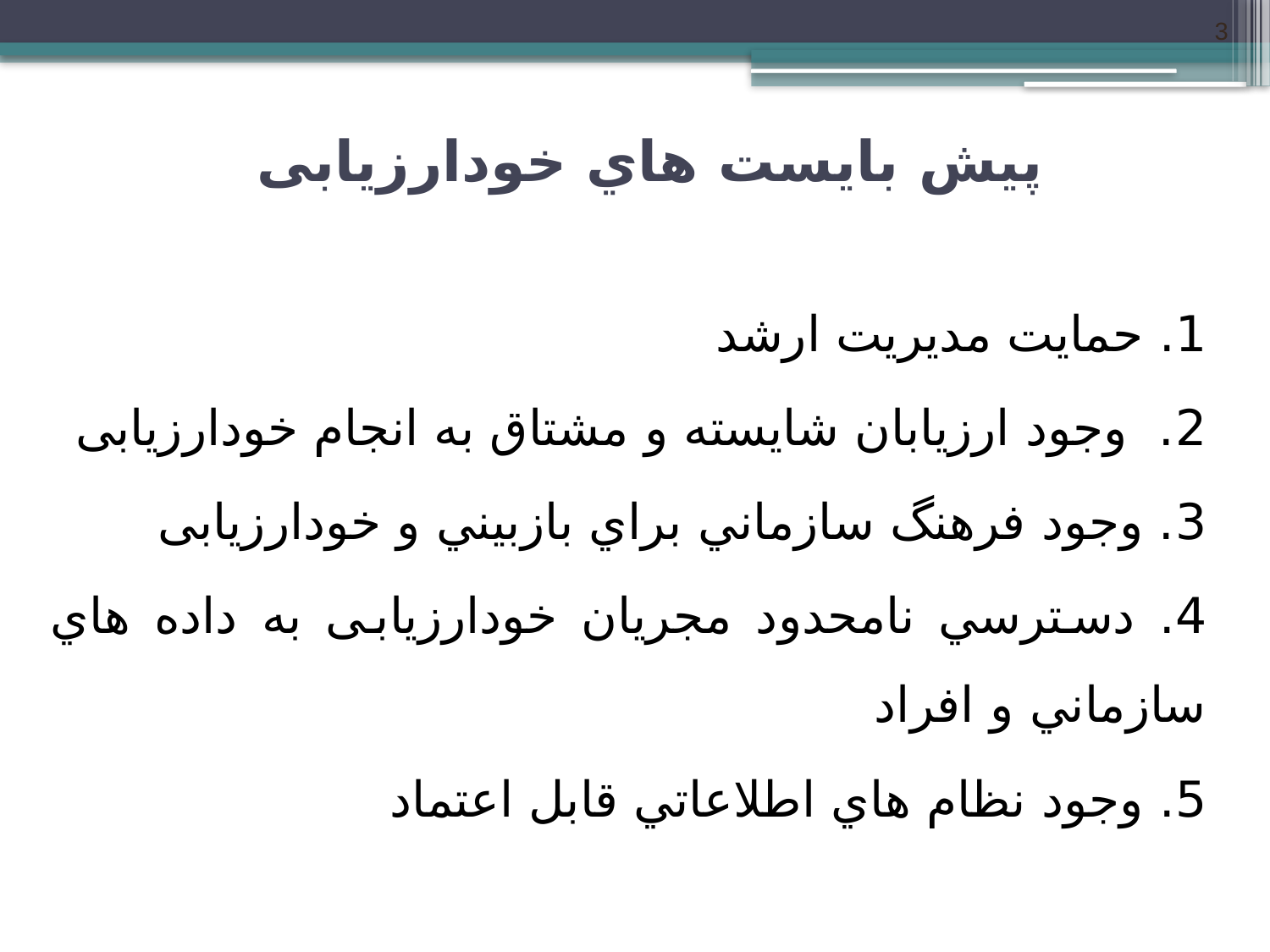

3
# پيش بايست هاي خودارزیابی
1. حمايت مديريت ارشد
2.  وجود ارزيابان شايسته و مشتاق به انجام خودارزیابی
3. وجود فرهنگ سازماني براي بازبيني و خودارزیابی
4. دسترسي نامحدود مجريان خودارزیابی به داده هاي سازماني و افراد
5. وجود نظام هاي اطلاعاتي قابل اعتماد